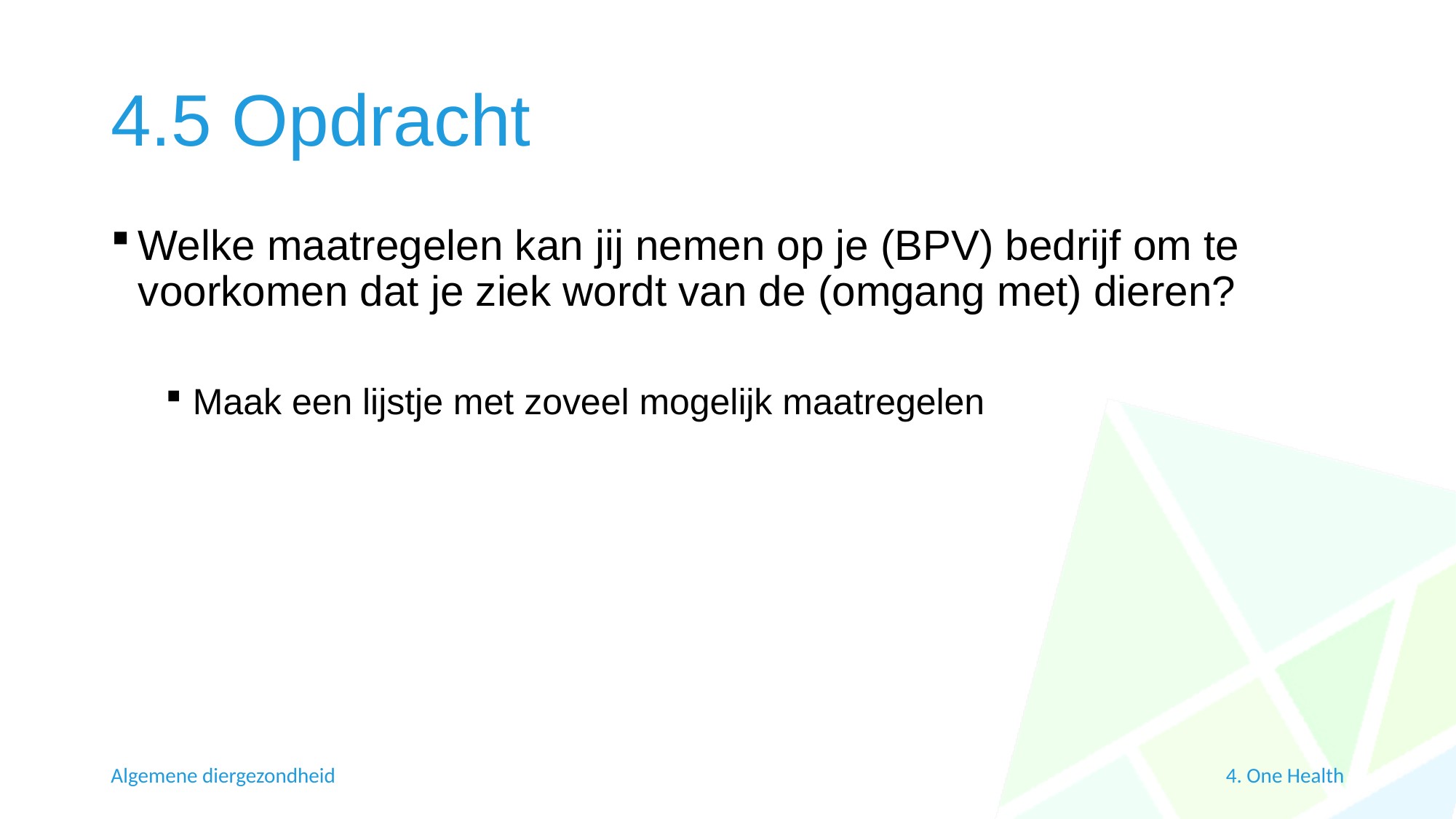

# 4.5 Opdracht
Welke maatregelen kan jij nemen op je (BPV) bedrijf om te voorkomen dat je ziek wordt van de (omgang met) dieren?

Maak een lijstje met zoveel mogelijk maatregelen

Algemene diergezondheid
4. One Health